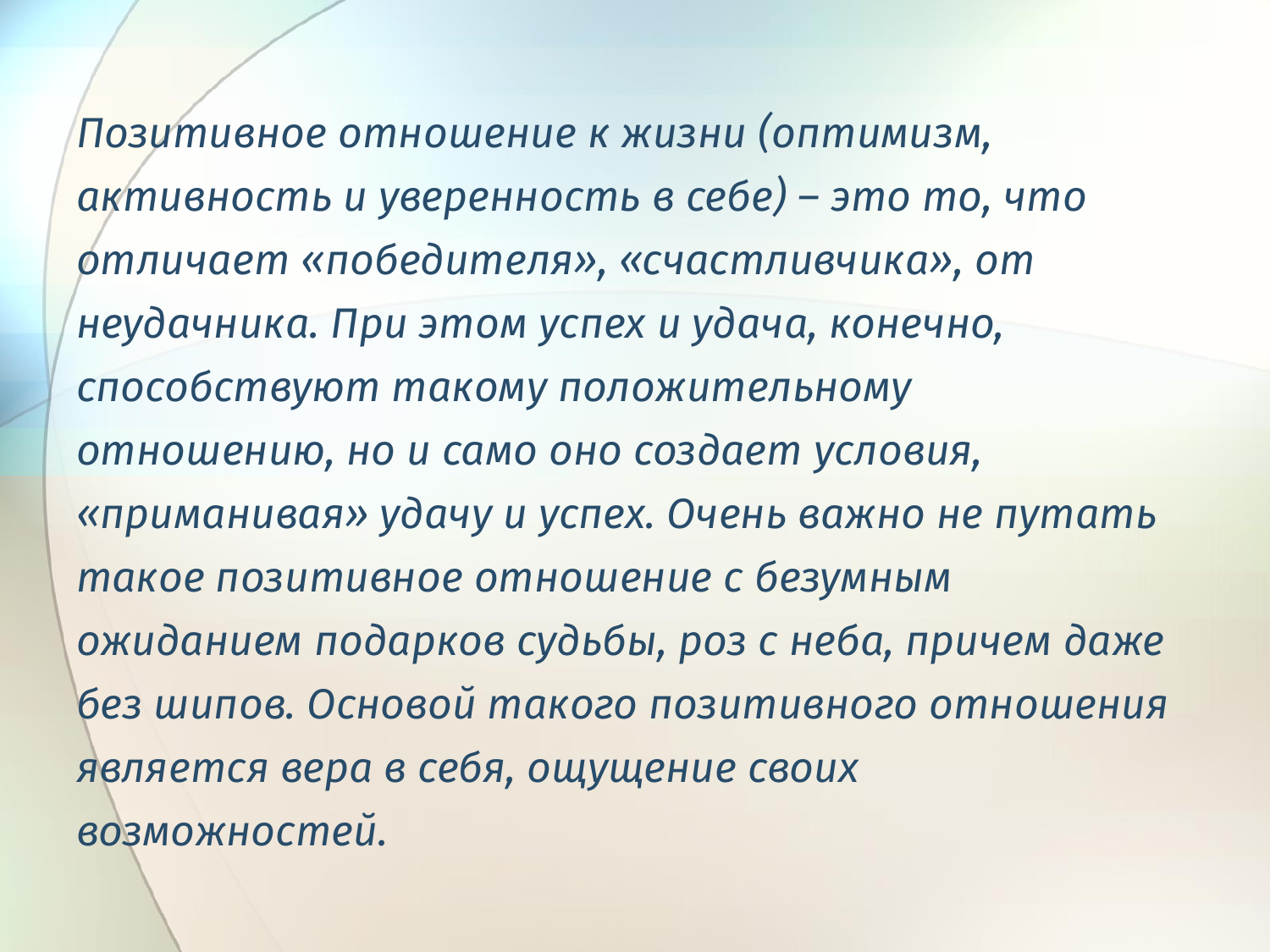

Позитивное отношение к жизни (оптимизм, активность и уверенность в себе) – это то, что отличает «победителя», «счастливчика», от неудачника. При этом успех и удача, конечно, способствуют такому положительному отношению, но и само оно создает условия, «приманивая» удачу и успех. Очень важно не путать такое позитивное отношение с безумным ожиданием подарков судьбы, роз с неба, причем даже без шипов. Основой такого позитивного отношения является вера в себя, ощущение своих возможностей.